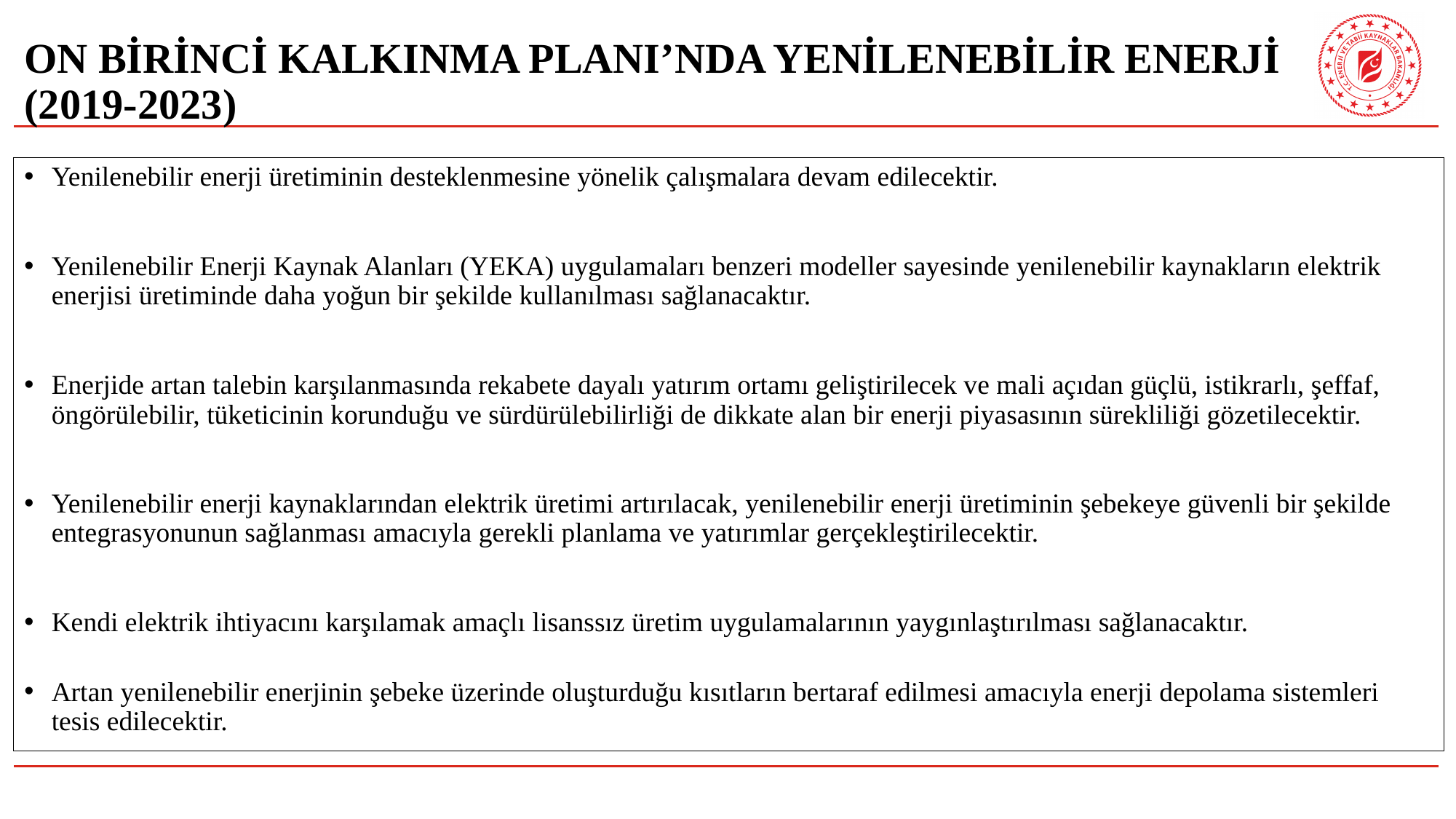

# ON BİRİNCİ KALKINMA PLANI’NDA YENİLENEBİLİR ENERJİ  (2019-2023)
Yenilenebilir enerji üretiminin desteklenmesine yönelik çalışmalara devam edilecektir.

Yenilenebilir Enerji Kaynak Alanları (YEKA) uygulamaları benzeri modeller sayesinde yenilenebilir kaynakların elektrik enerjisi üretiminde daha yoğun bir şekilde kullanılması sağlanacaktır.

Enerjide artan talebin karşılanmasında rekabete dayalı yatırım ortamı geliştirilecek ve mali açıdan güçlü, istikrarlı, şeffaf, öngörülebilir, tüketicinin korunduğu ve sürdürülebilirliği de dikkate alan bir enerji piyasasının sürekliliği gözetilecektir.

Yenilenebilir enerji kaynaklarından elektrik üretimi artırılacak, yenilenebilir enerji üretiminin şebekeye güvenli bir şekilde entegrasyonunun sağlanması amacıyla gerekli planlama ve yatırımlar gerçekleştirilecektir.

Kendi elektrik ihtiyacını karşılamak amaçlı lisanssız üretim uygulamalarının yaygınlaştırılması sağlanacaktır.

Artan yenilenebilir enerjinin şebeke üzerinde oluşturduğu kısıtların bertaraf edilmesi amacıyla enerji depolama sistemleri tesis edilecektir.